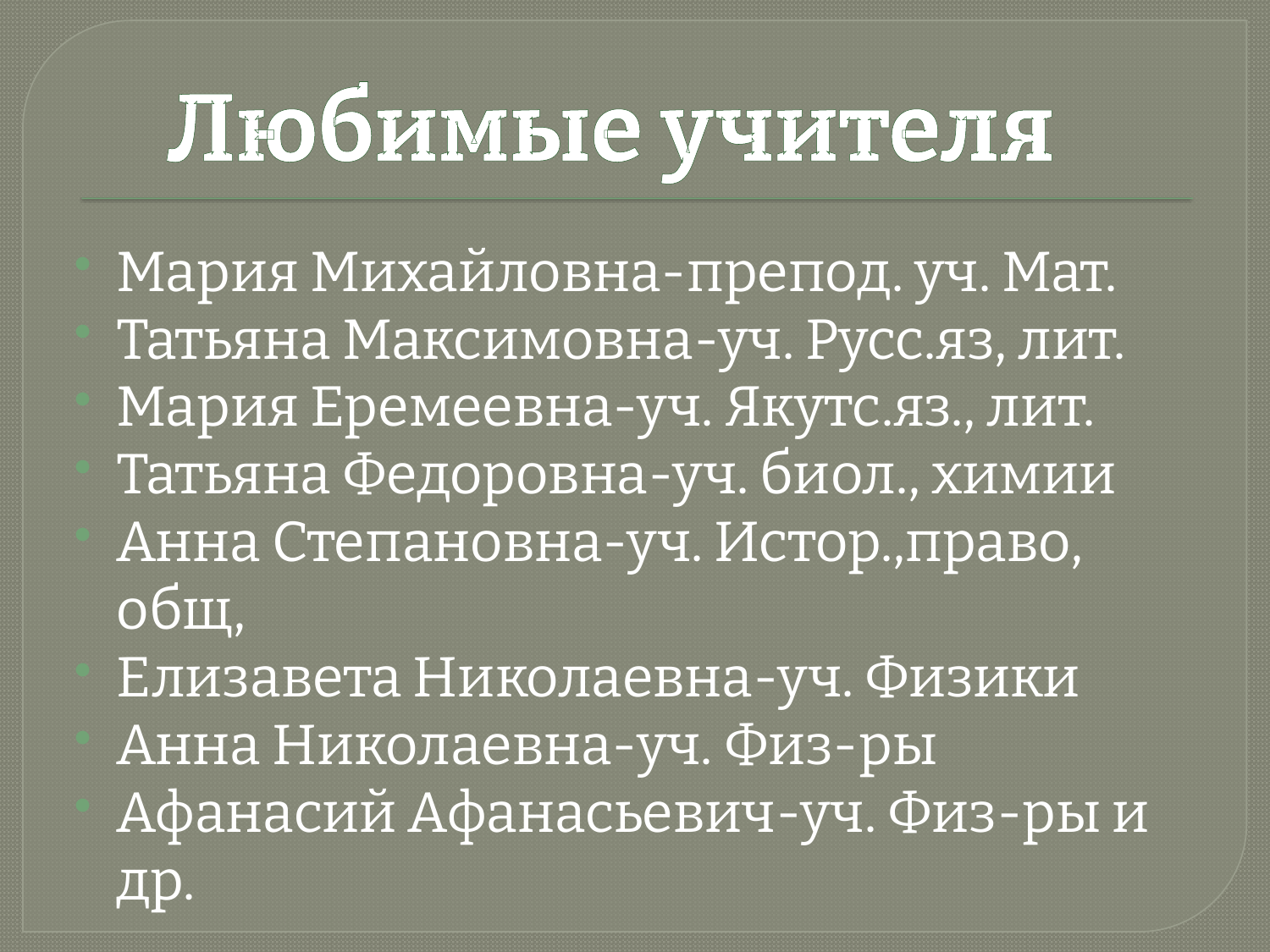

Любимые учителя
Мария Михайловна-препод. уч. Мат.
Татьяна Максимовна-уч. Русс.яз, лит.
Мария Еремеевна-уч. Якутс.яз., лит.
Татьяна Федоровна-уч. биол., химии
Анна Степановна-уч. Истор.,право, общ,
Елизавета Николаевна-уч. Физики
Анна Николаевна-уч. Физ-ры
Афанасий Афанасьевич-уч. Физ-ры и др.